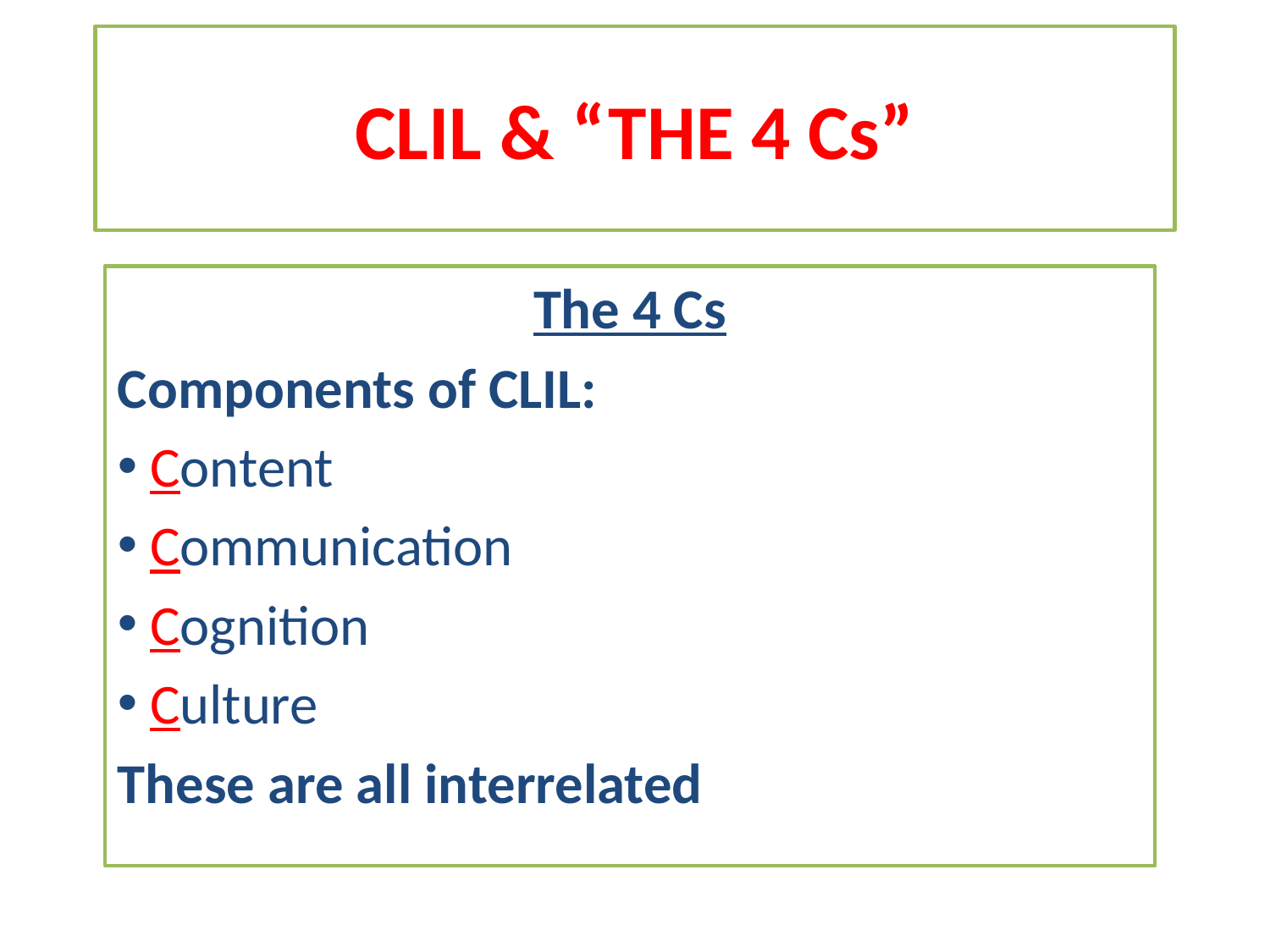

# CLIL & “THE 4 Cs”
The 4 Cs
Components of CLIL:
 Content
 Communication
 Cognition
 Culture
These are all interrelated